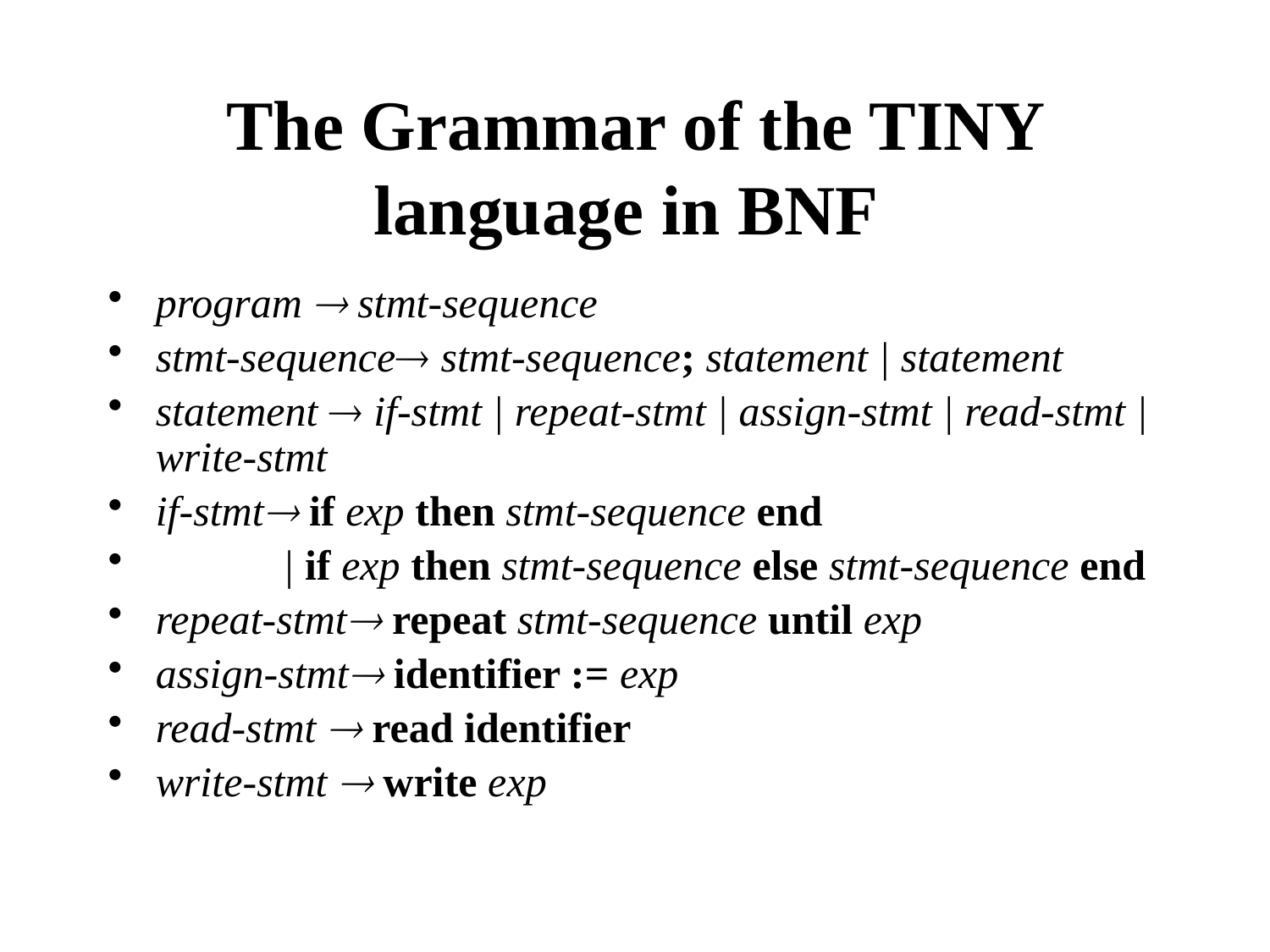

# The Grammar of the TINY language in BNF
program → stmt-sequence
stmt-sequence→ stmt-sequence; statement | statement
statement → if-stmt | repeat-stmt | assign-stmt | read-stmt | write-stmt
if-stmt→ if exp then stmt-sequence end
       	| if exp then stmt-sequence else stmt-sequence end
repeat-stmt→ repeat stmt-sequence until exp
assign-stmt→ identifier := exp
read-stmt → read identifier
write-stmt → write exp